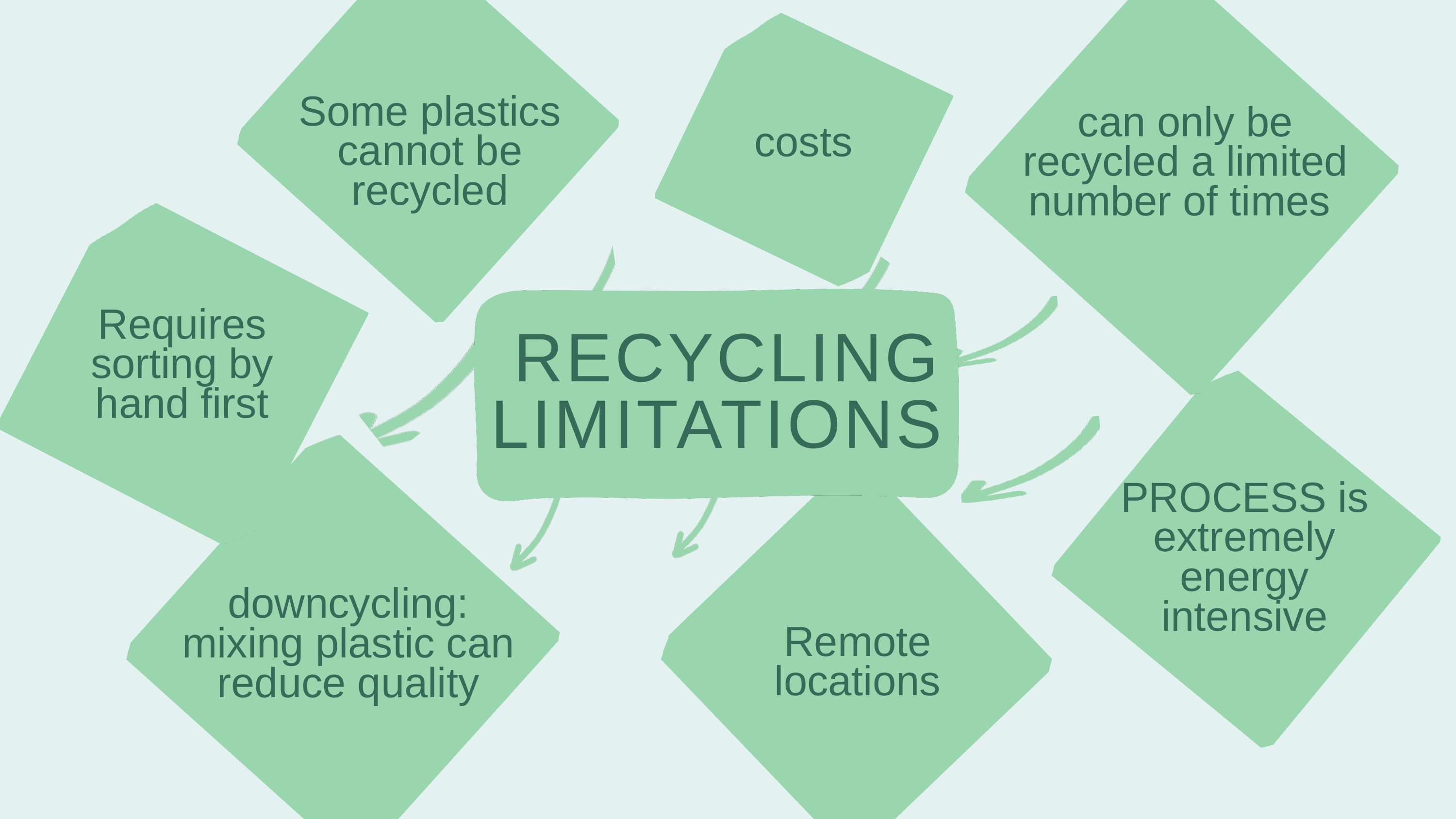

Some plastics cannot be recycled
can only be recycled a limited number of times
costs

RECYCLING LIMITATIONS

Requires sorting by hand first

PROCESS is extremely energy intensive

downcycling: mixing plastic can reduce quality
Remote locations